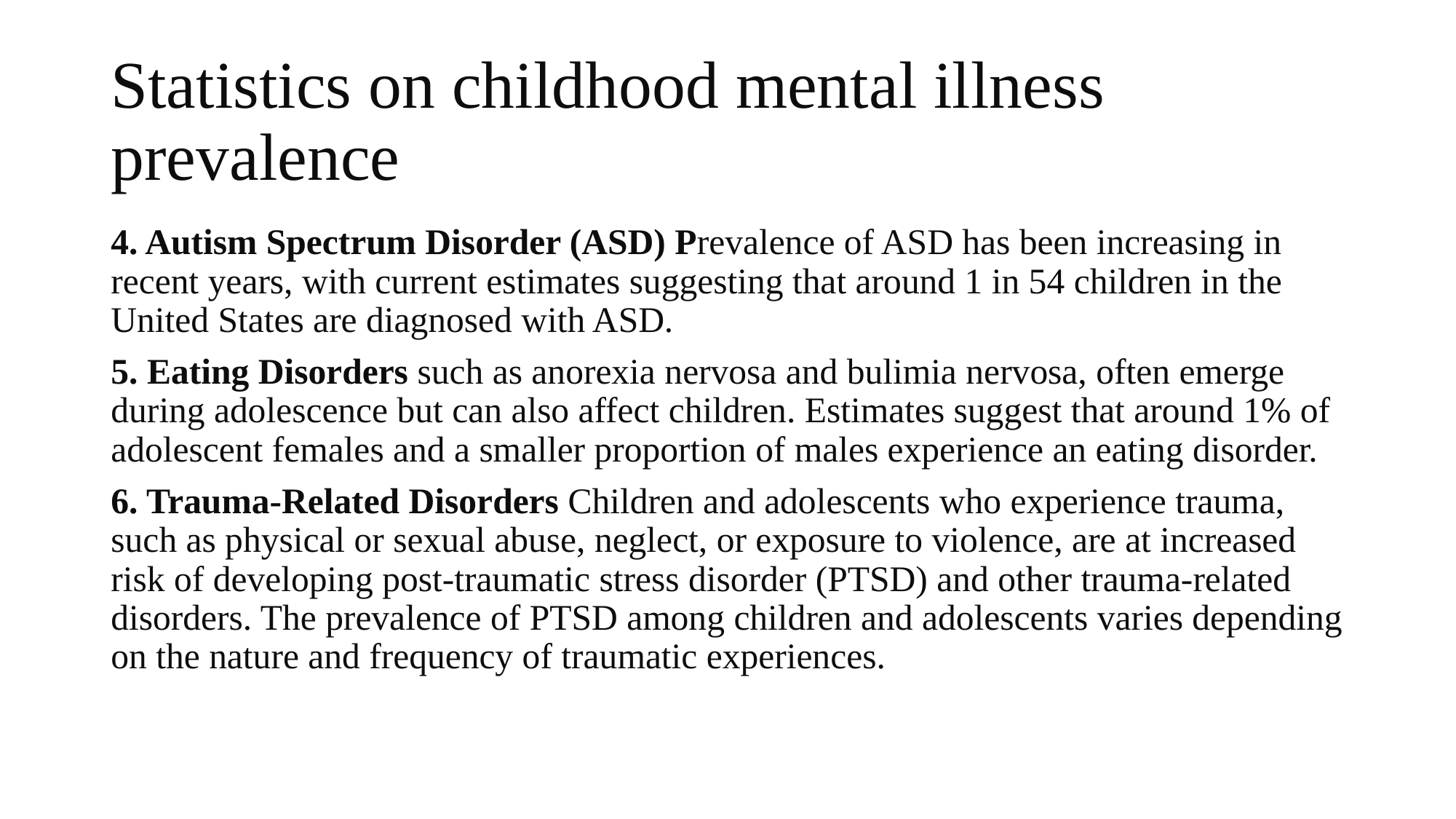

# Statistics on childhood mental illness prevalence
4. Autism Spectrum Disorder (ASD) Prevalence of ASD has been increasing in recent years, with current estimates suggesting that around 1 in 54 children in the United States are diagnosed with ASD.
5. Eating Disorders such as anorexia nervosa and bulimia nervosa, often emerge during adolescence but can also affect children. Estimates suggest that around 1% of adolescent females and a smaller proportion of males experience an eating disorder.
6. Trauma-Related Disorders Children and adolescents who experience trauma, such as physical or sexual abuse, neglect, or exposure to violence, are at increased risk of developing post-traumatic stress disorder (PTSD) and other trauma-related disorders. The prevalence of PTSD among children and adolescents varies depending on the nature and frequency of traumatic experiences.